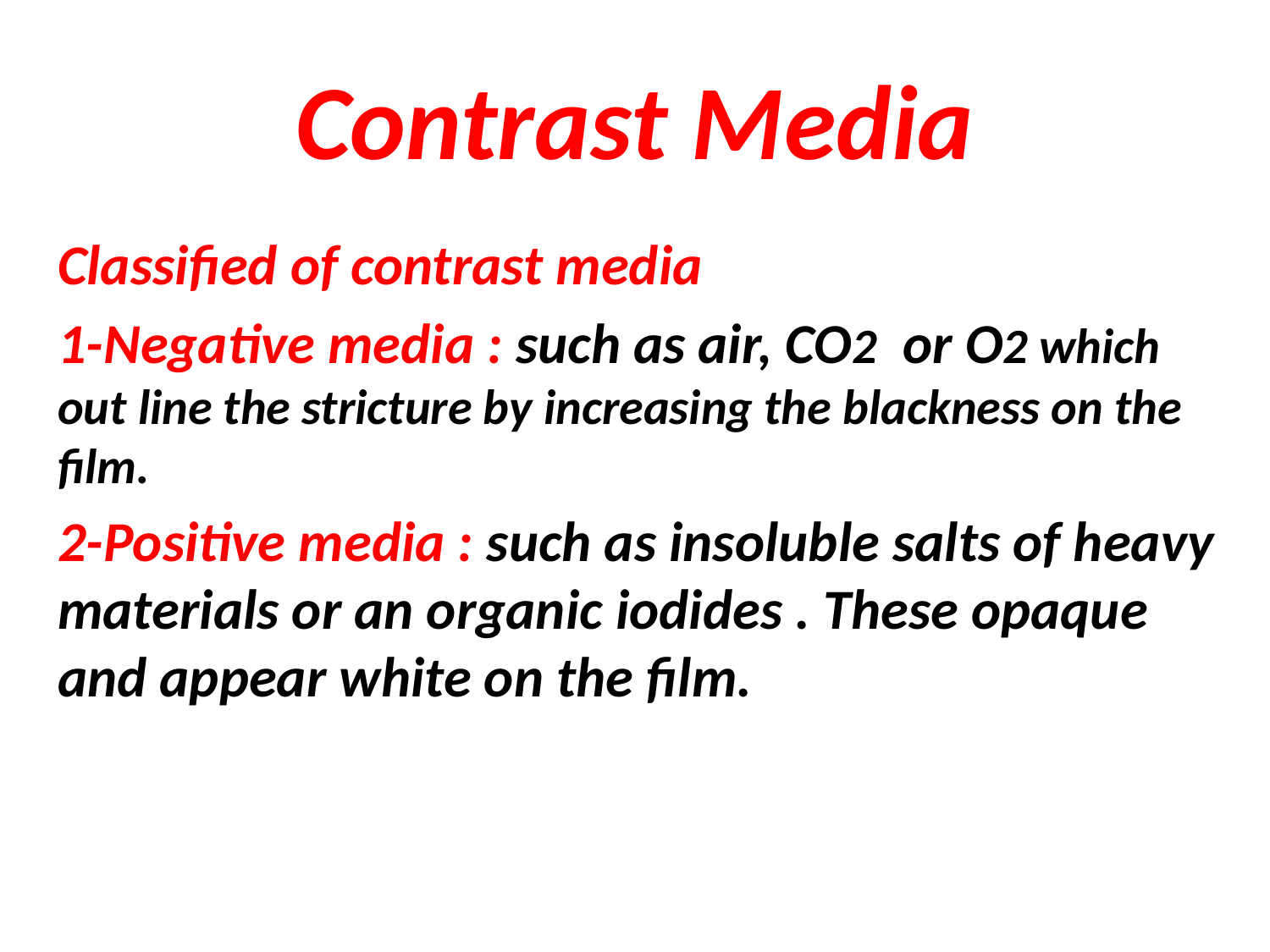

# Contrast Media
Classified of contrast media
1-Negative media : such as air, CO2  or O2 which out line the stricture by increasing the blackness on the film.
2-Positive media : such as insoluble salts of heavy materials or an organic iodides . These opaque and appear white on the film.